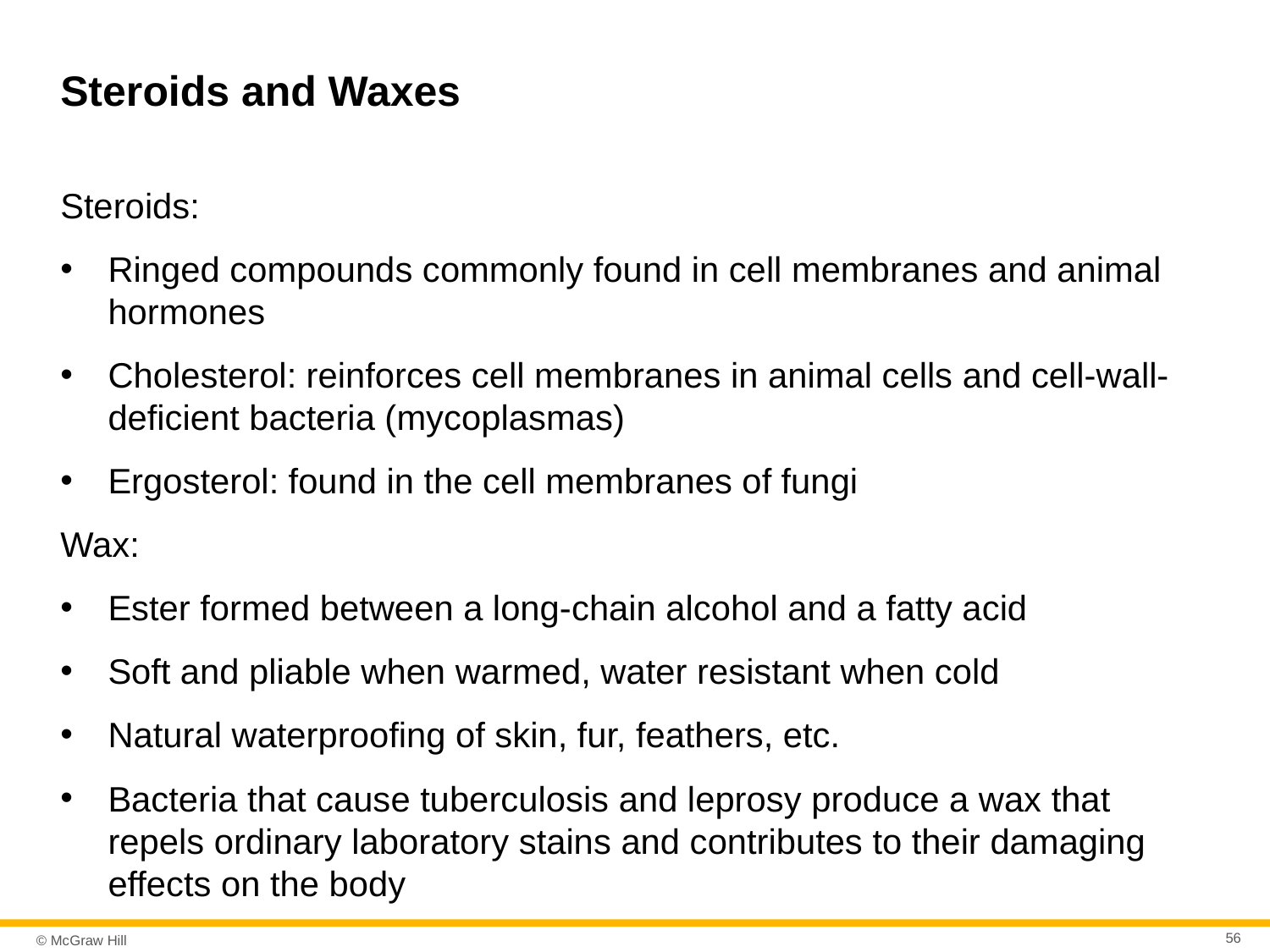

# Steroids and Waxes
Steroids:
Ringed compounds commonly found in cell membranes and animal hormones
Cholesterol: reinforces cell membranes in animal cells and cell-wall-deficient bacteria (mycoplasmas)
Ergosterol: found in the cell membranes of fungi
Wax:
Ester formed between a long-chain alcohol and a fatty acid
Soft and pliable when warmed, water resistant when cold
Natural waterproofing of skin, fur, feathers, etc.
Bacteria that cause tuberculosis and leprosy produce a wax that repels ordinary laboratory stains and contributes to their damaging effects on the body